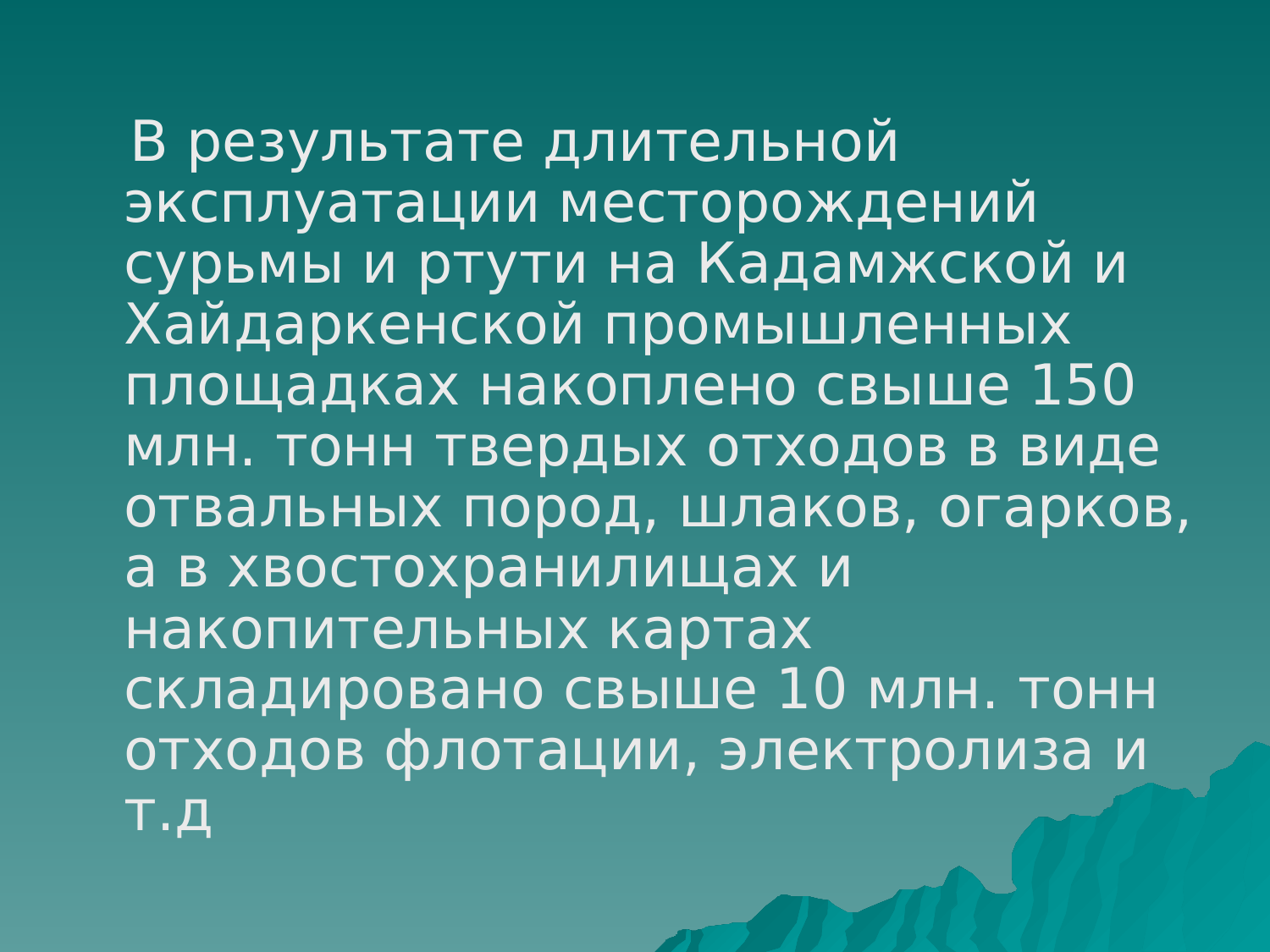

В результате длительной эксплуатации месторождений сурьмы и ртути на Кадамжской и Хайдаркенской промышленных площадках накоплено свыше 150 млн. тонн твердых отходов в виде отвальных пород, шлаков, огарков, а в хвостохранилищах и накопительных картах складировано свыше 10 млн. тонн отходов флотации, электролиза и т.д